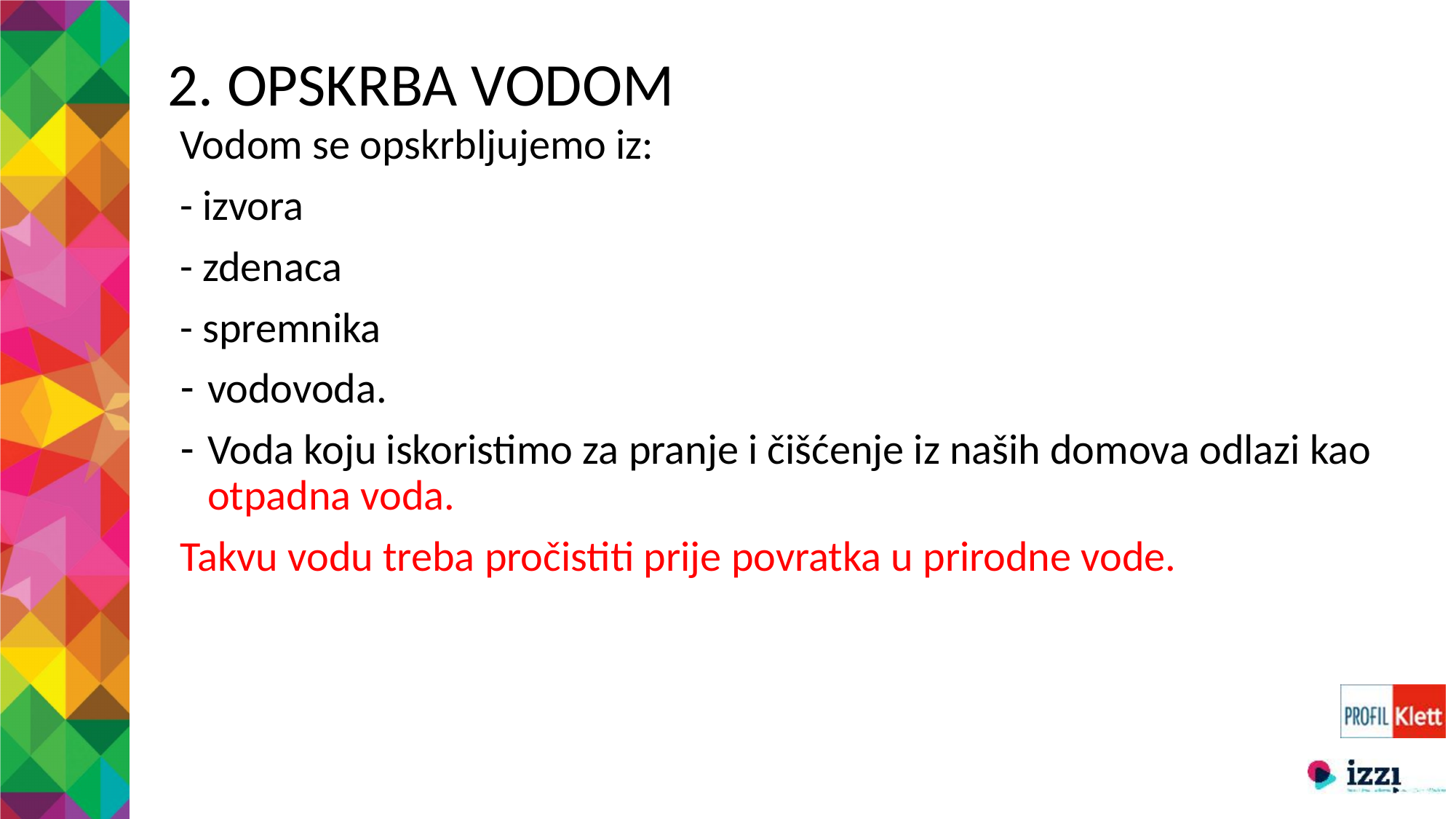

# 2. OPSKRBA VODOM
Vodom se opskrbljujemo iz:
- izvora
- zdenaca
- spremnika
vodovoda.
Voda koju iskoristimo za pranje i čišćenje iz naših domova odlazi kao otpadna voda.
Takvu vodu treba pročistiti prije povratka u prirodne vode.